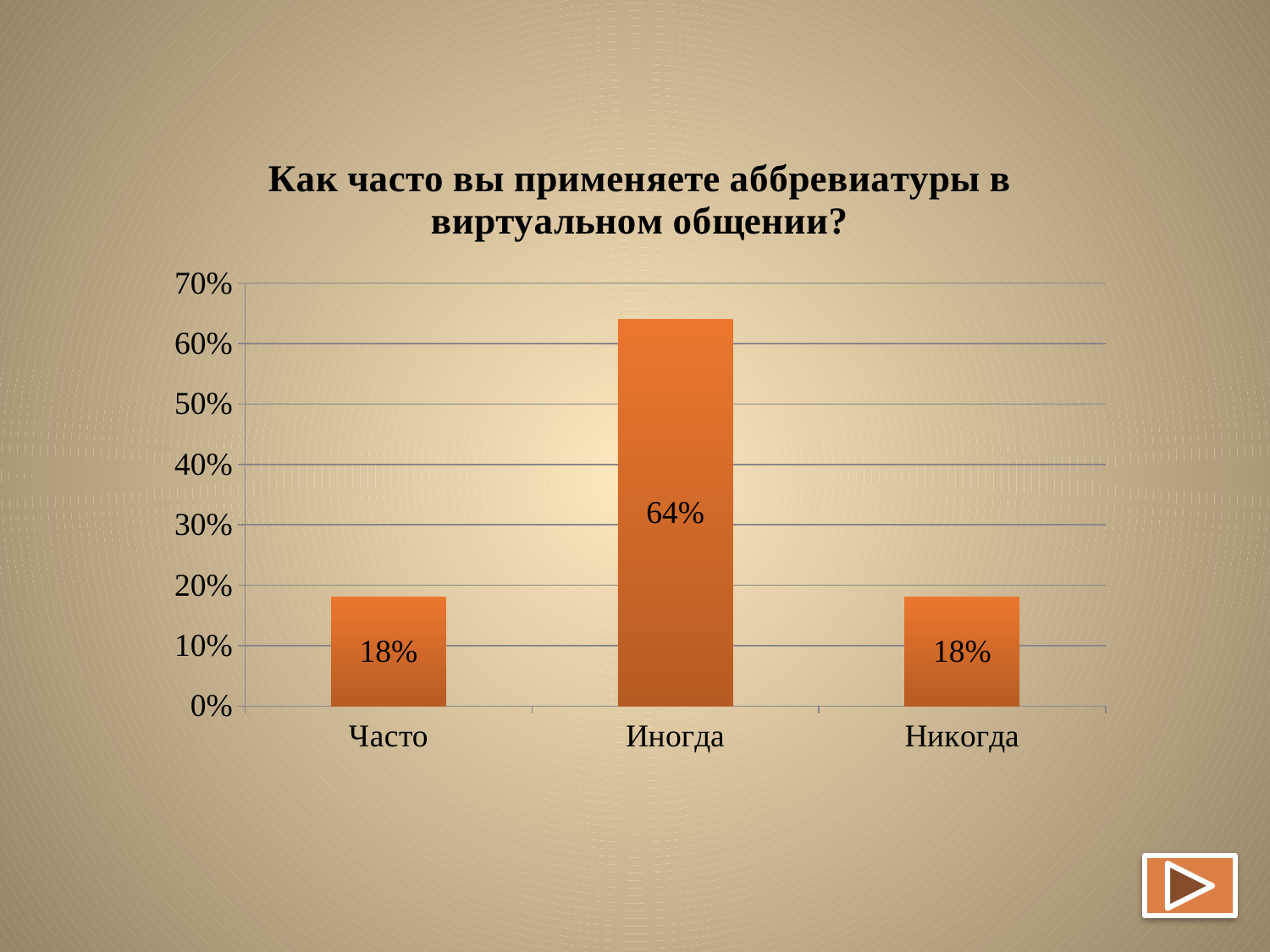

### Chart: Как часто вы применяете аббревиатуры в виртуальном общении?

| Category |  |
|---|---|
| Часто | 0.18 |
| Иногда | 0.64 |
| Никогда | 0.18 |